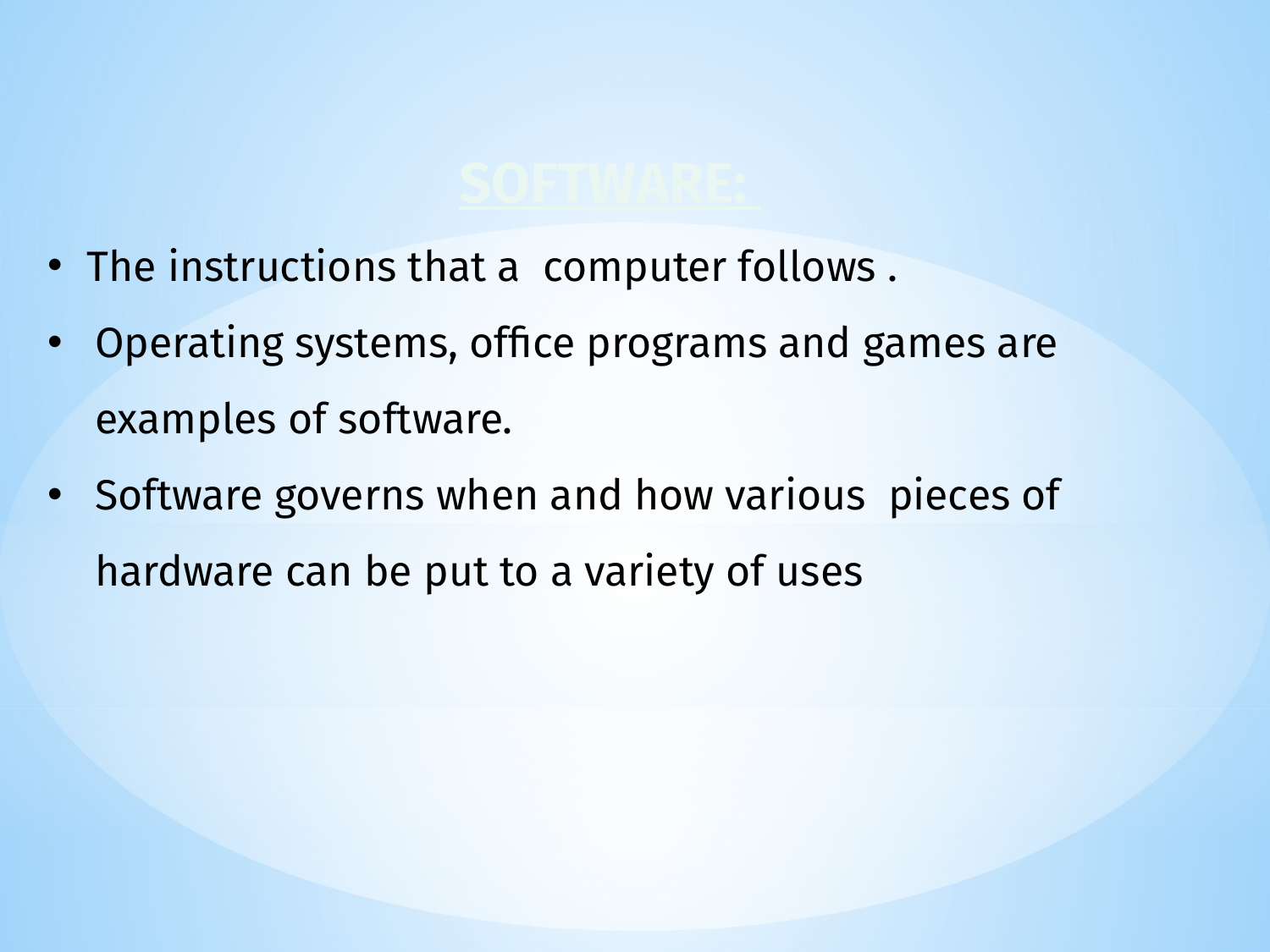

Software:
The instructions that a  computer follows .
Operating systems, office programs and games are examples of software.
Software governs when and how various  pieces of hardware can be put to a variety of uses